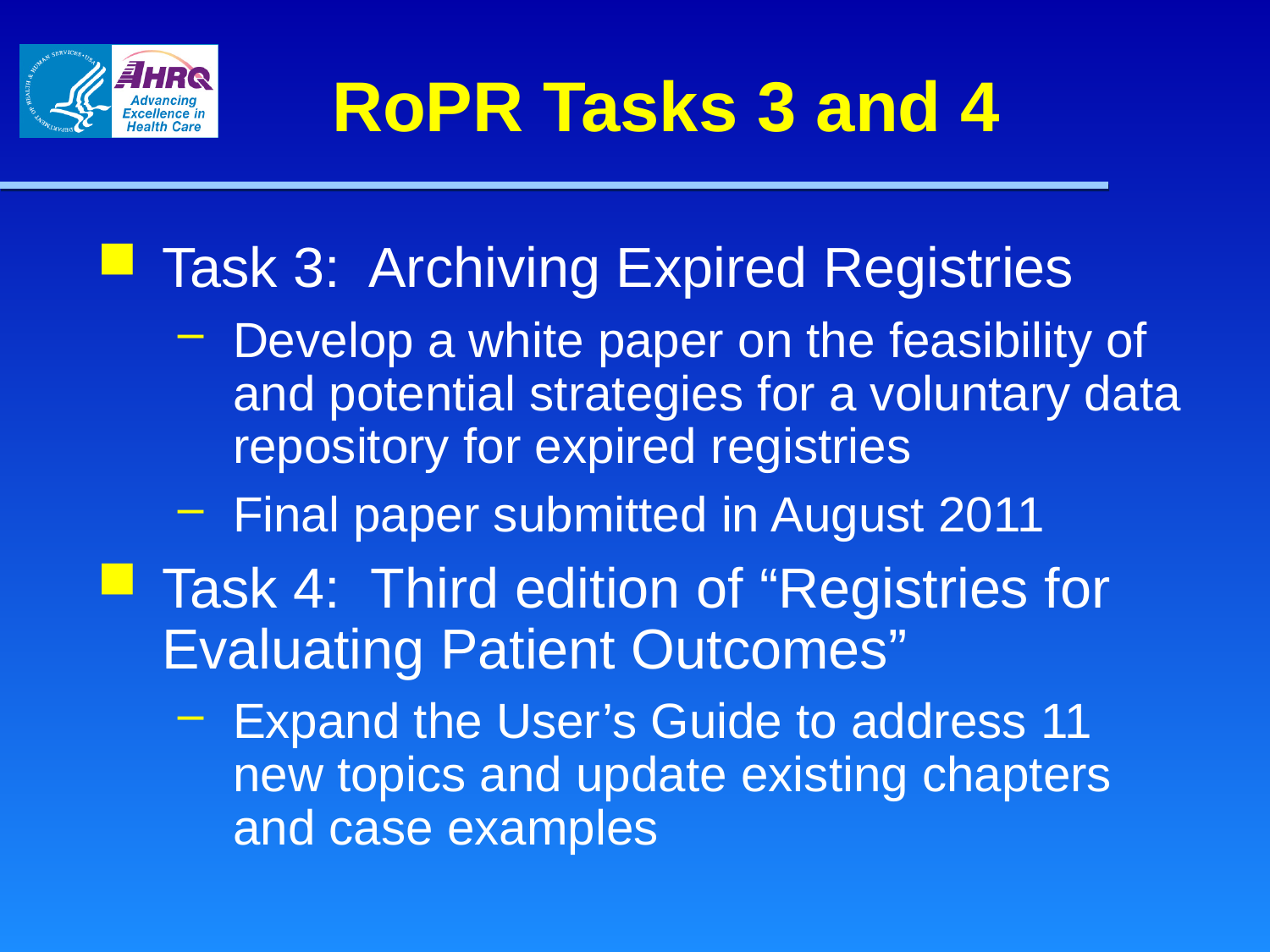

# RoPR Tasks 3 and 4
Task 3:  Archiving Expired Registries
Develop a white paper on the feasibility of and potential strategies for a voluntary data repository for expired registries
Final paper submitted in August 2011
Task 4:  Third edition of “Registries for Evaluating Patient Outcomes”
Expand the User’s Guide to address 11 new topics and update existing chapters and case examples